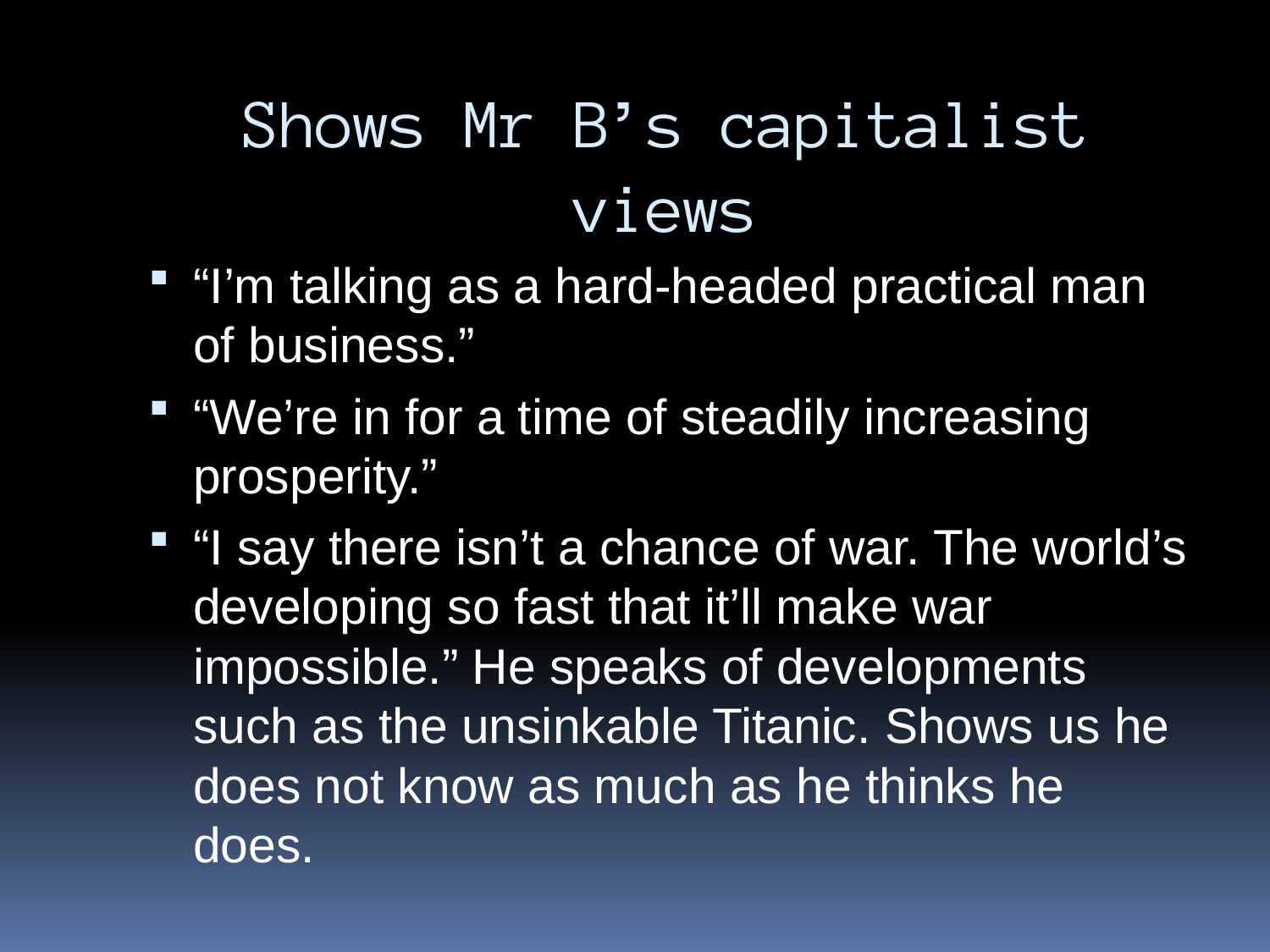

# Shows Mr B’s capitalist views
“I’m talking as a hard-headed practical man of business.”
“We’re in for a time of steadily increasing prosperity.”
“I say there isn’t a chance of war. The world’s developing so fast that it’ll make war impossible.” He speaks of developments such as the unsinkable Titanic. Shows us he does not know as much as he thinks he does.